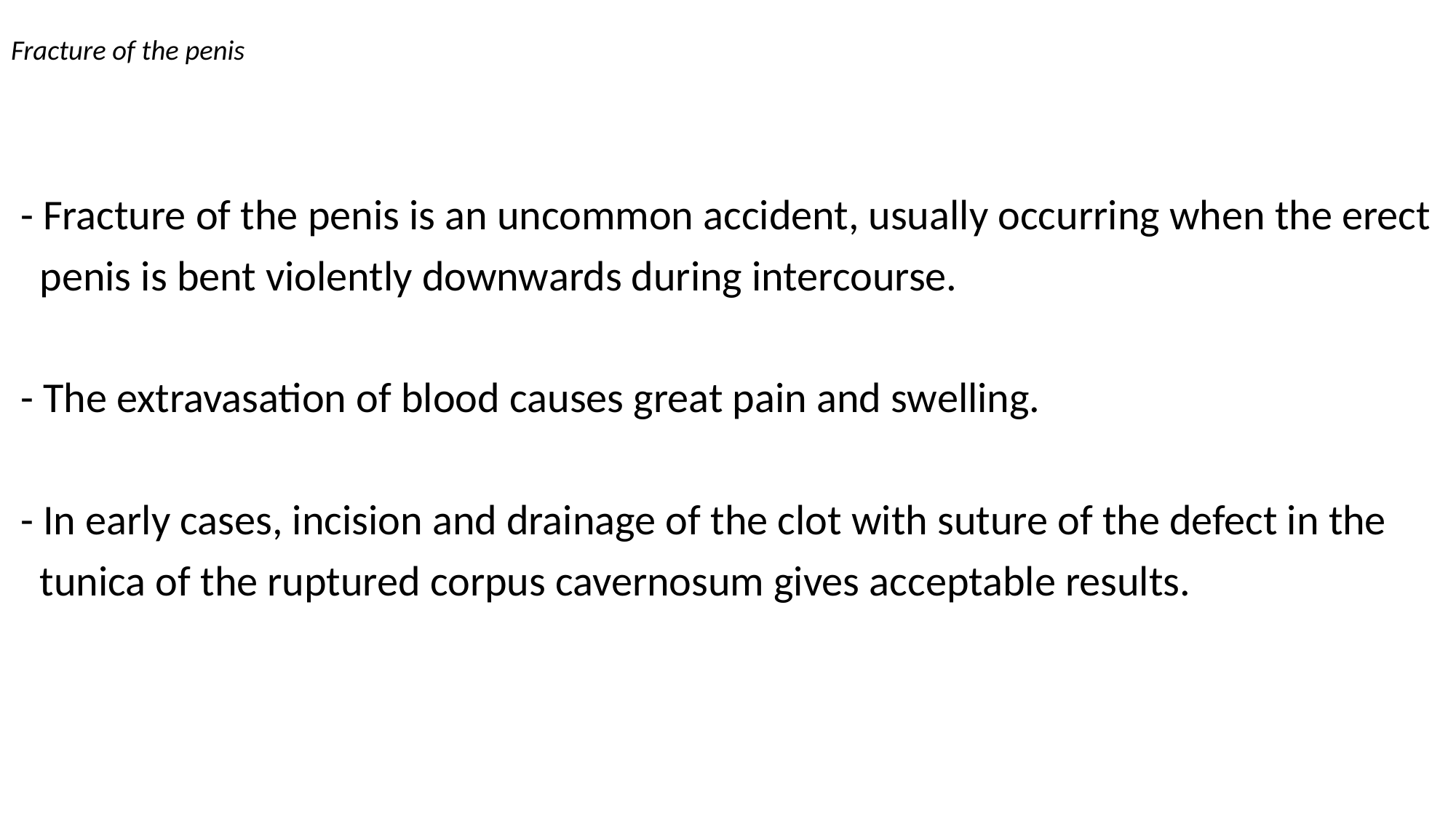

# Fracture of the penis

 - Fracture of the penis is an uncommon accident, usually occurring when the erect
   penis is bent violently downwards during intercourse.

 - The extravasation of blood causes great pain and swelling.

 - In early cases, incision and drainage of the clot with suture of the defect in the
   tunica of the ruptured corpus cavernosum gives acceptable results.